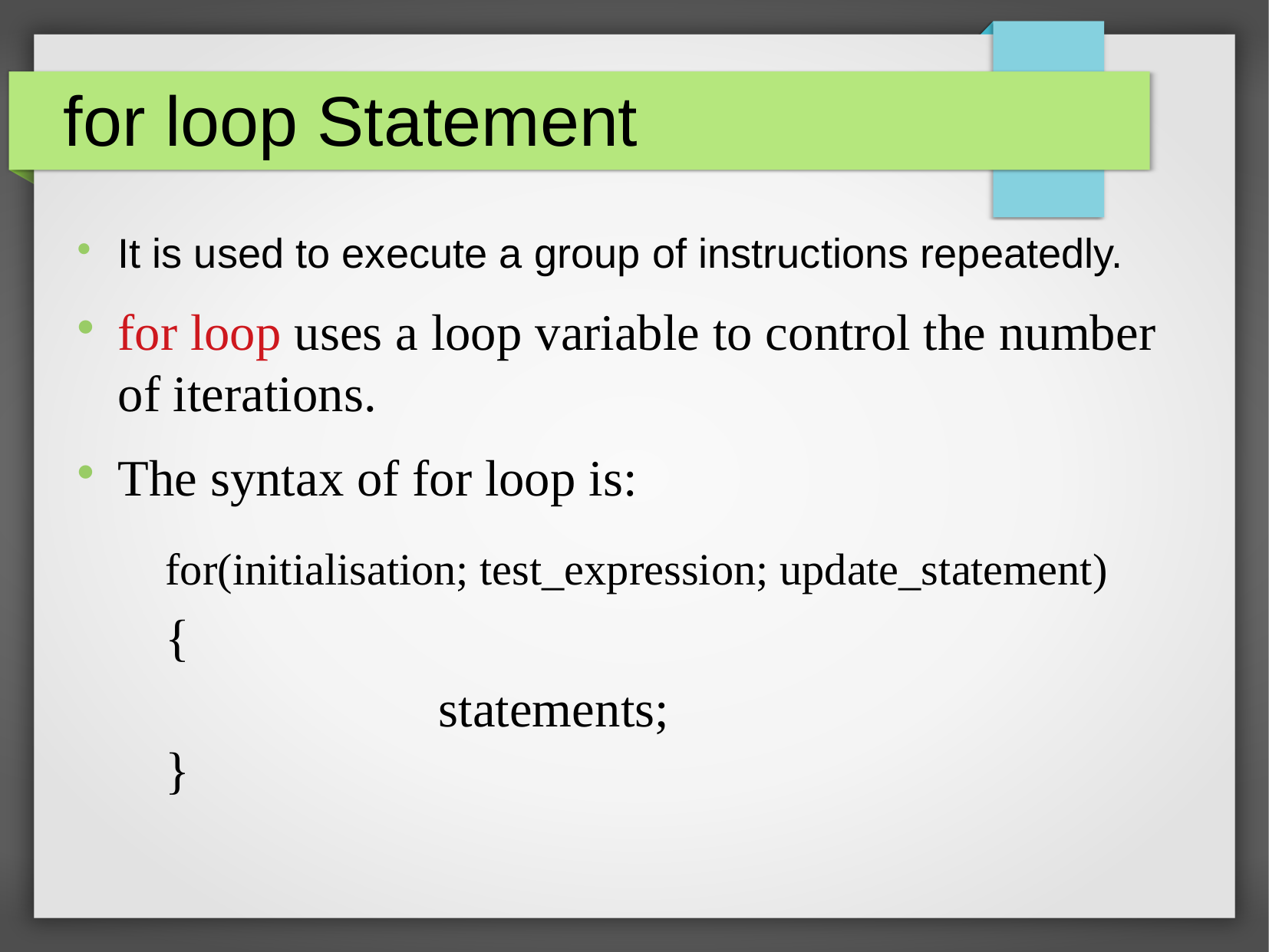

for loop Statement
It is used to execute a group of instructions repeatedly.
for loop uses a loop variable to control the number of iterations.
The syntax of for loop is:
for(initialisation; test_expression; update_statement)
{
			statements;
}